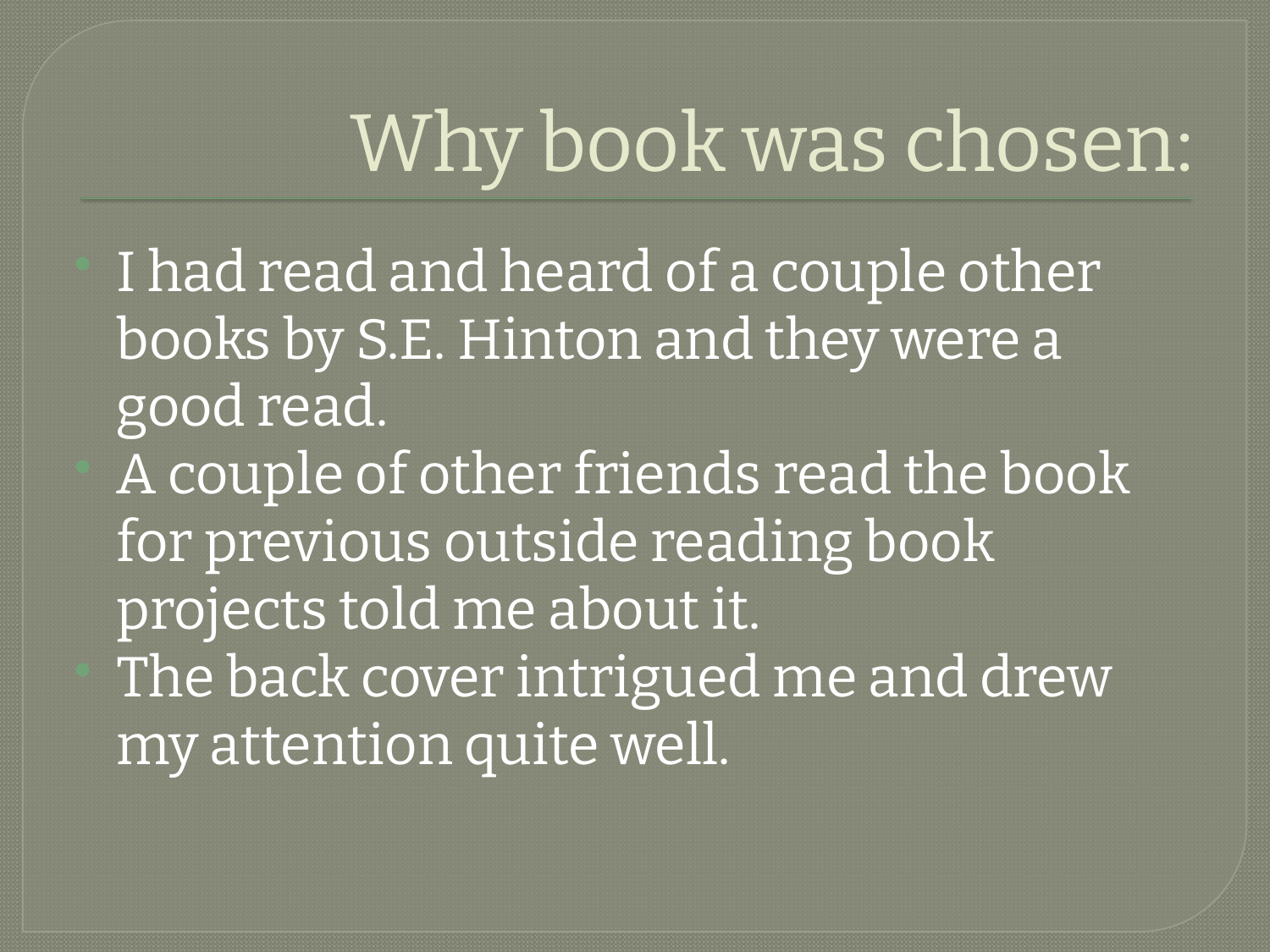

# Why book was chosen:
I had read and heard of a couple other books by S.E. Hinton and they were a good read.
A couple of other friends read the book for previous outside reading book projects told me about it.
The back cover intrigued me and drew my attention quite well.